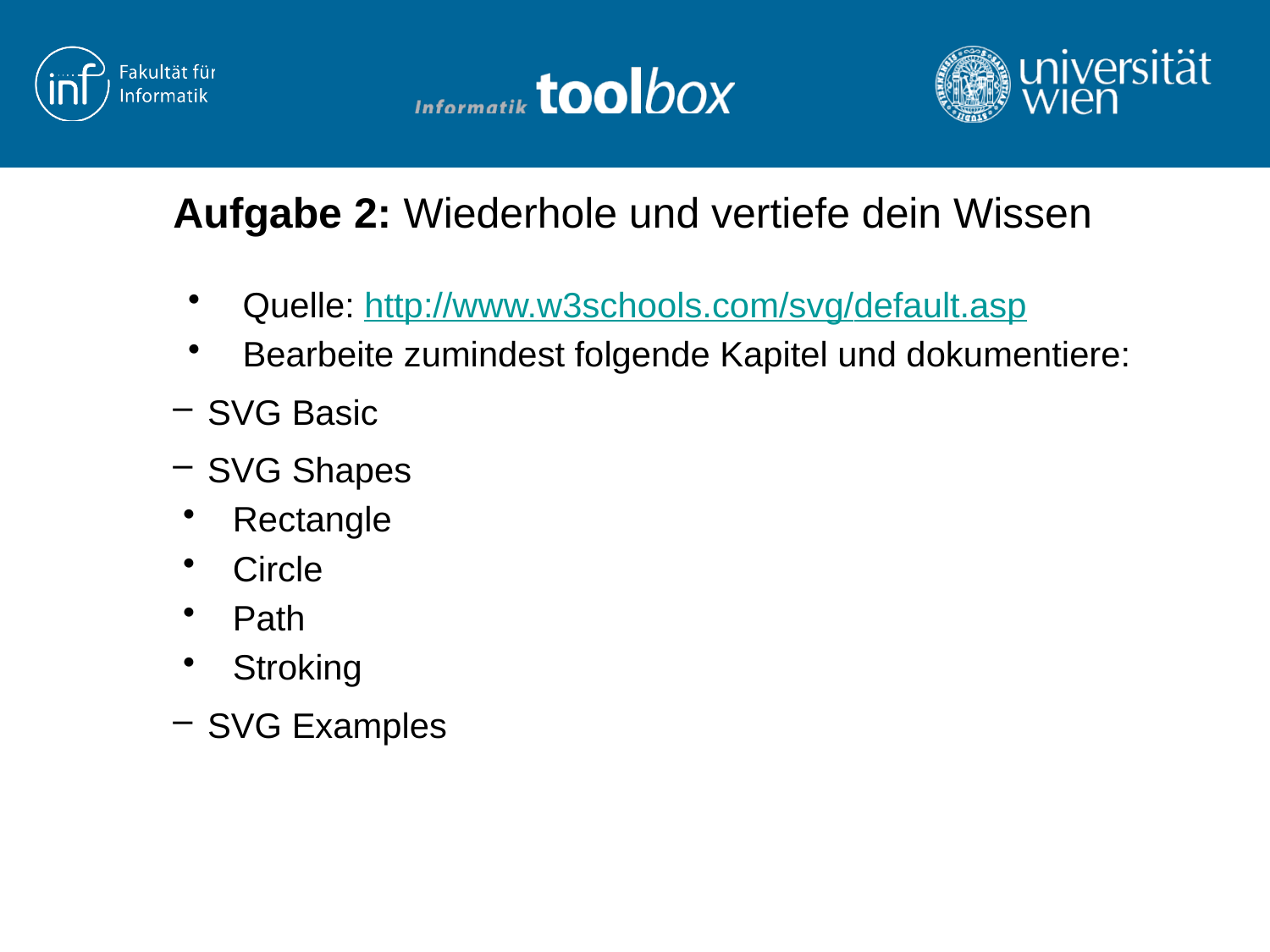

# Aufgabe 2: Wiederhole und vertiefe dein Wissen
 Quelle: http://www.w3schools.com/svg/default.asp
 Bearbeite zumindest folgende Kapitel und dokumentiere:
 SVG Basic
 SVG Shapes
 Rectangle
 Circle
 Path
 Stroking
 SVG Examples